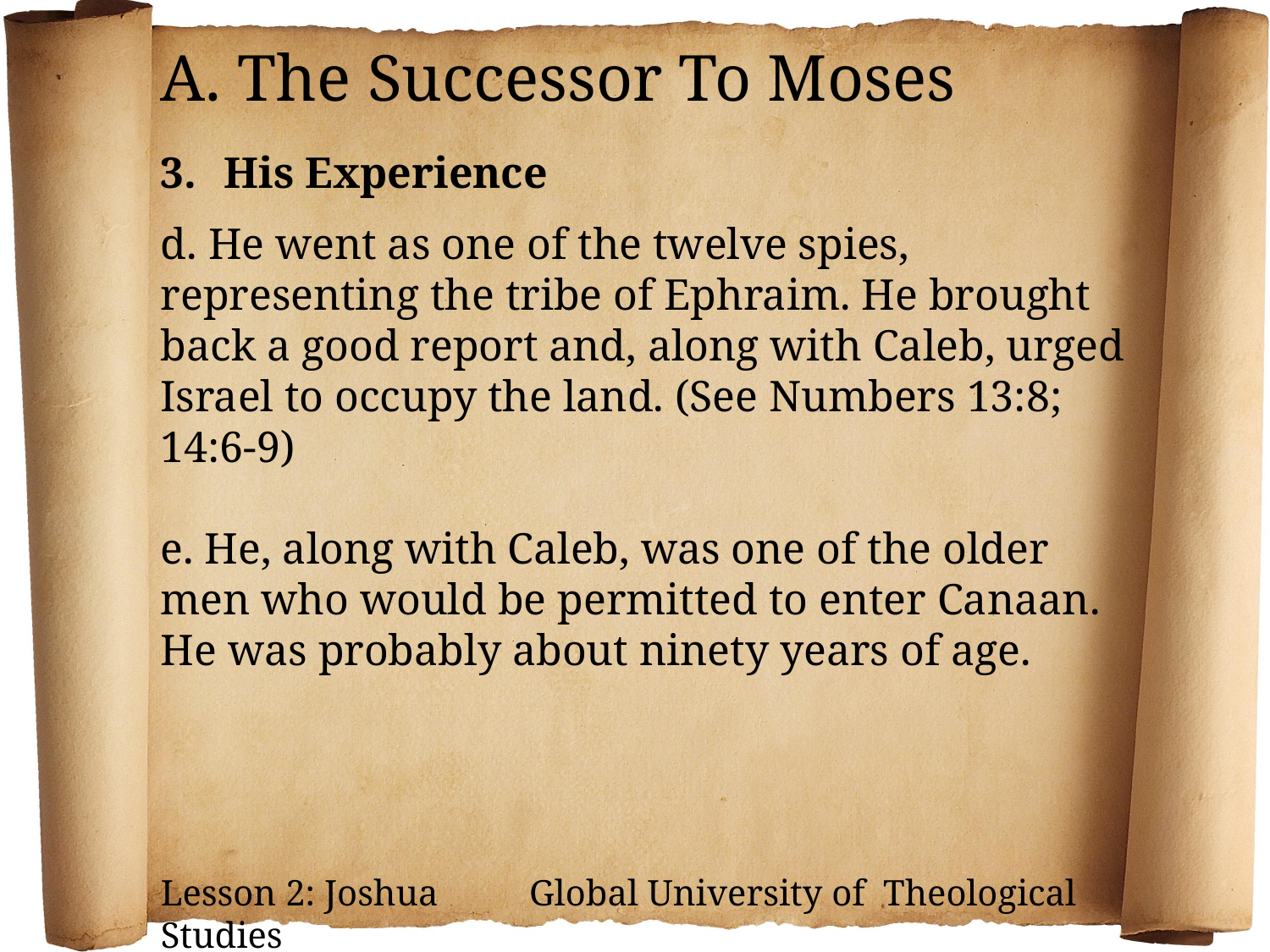

A. The Successor To Moses
His Experience

d. He went as one of the twelve spies, representing the tribe of Ephraim. He brought back a good report and, along with Caleb, urged Israel to occupy the land. (See Numbers 13:8; 14:6-9)

e. He, along with Caleb, was one of the older men who would be permitted to enter Canaan. He was probably about ninety years of age.
Lesson 2: Joshua          Global University of  Theological Studies